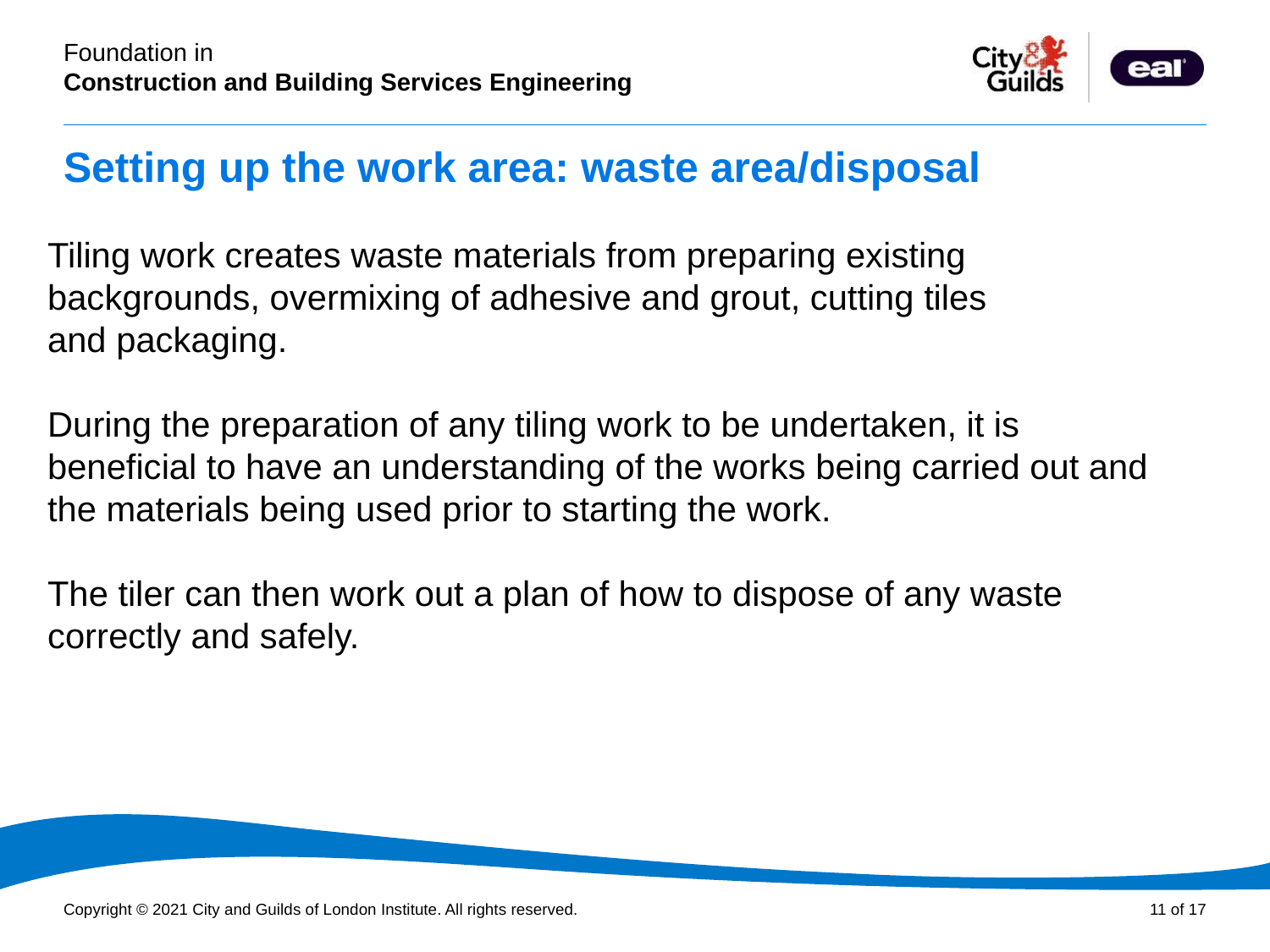

# Setting up the work area: waste area/disposal
Tiling work creates waste materials from preparing existing backgrounds, overmixing of adhesive and grout, cutting tiles
and packaging.

During the preparation of any tiling work to be undertaken, it is beneficial to have an understanding of the works being carried out and the materials being used prior to starting the work.

The tiler can then work out a plan of how to dispose of any waste correctly and safely.